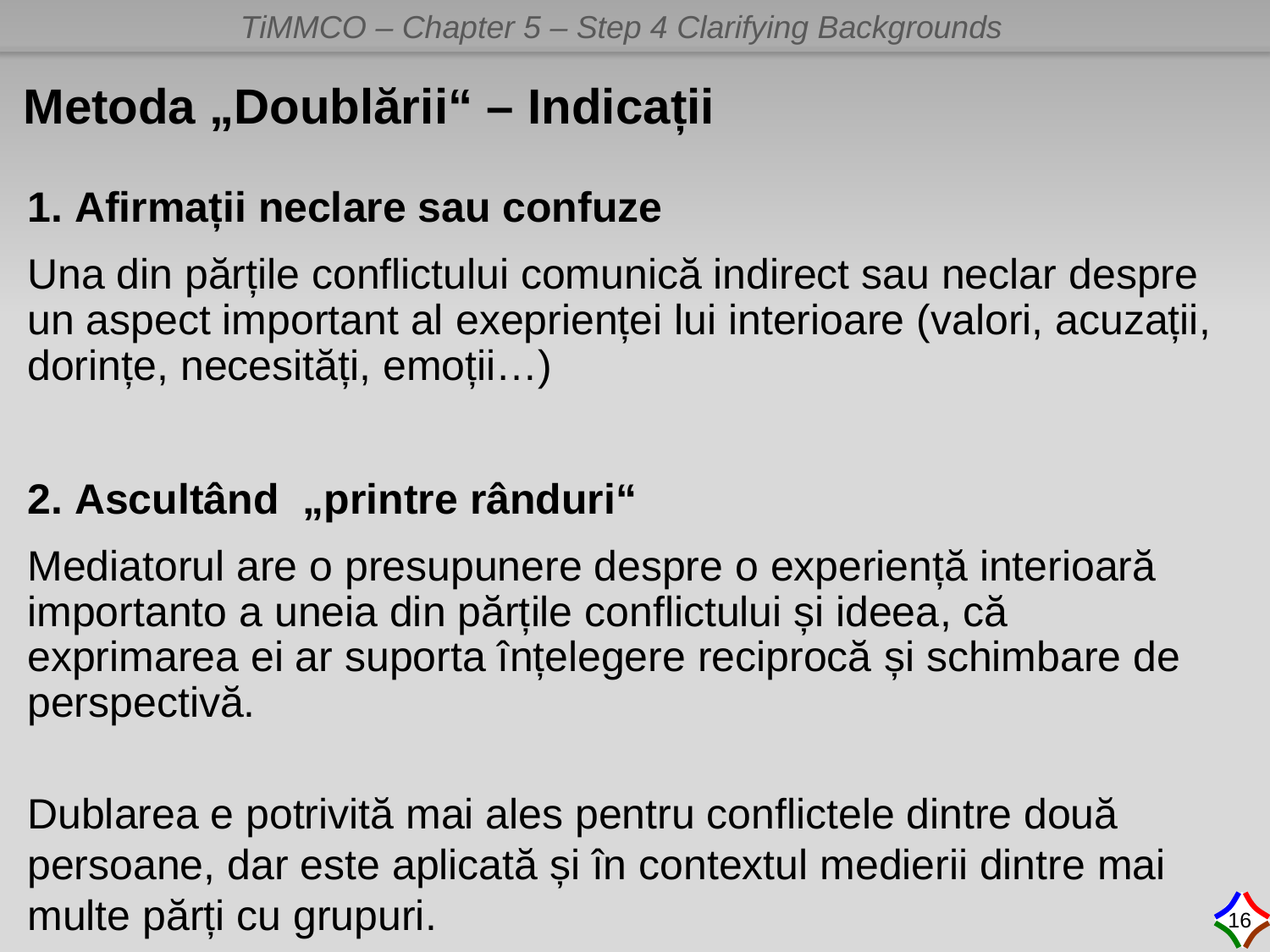

Metoda „Doublării“ – Indicații
1. Afirmații neclare sau confuze
Una din părțile conflictului comunică indirect sau neclar despre un aspect important al exeprienței lui interioare (valori, acuzații, dorințe, necesități, emoții…)

2. Ascultând  „printre rânduri“
Mediatorul are o presupunere despre o experiență interioară importanto a uneia din părțile conflictului și ideea, că exprimarea ei ar suporta înțelegere reciprocă și schimbare de perspectivă.
Dublarea e potrivită mai ales pentru conflictele dintre două persoane, dar este aplicată și în contextul medierii dintre mai multe părți cu grupuri.